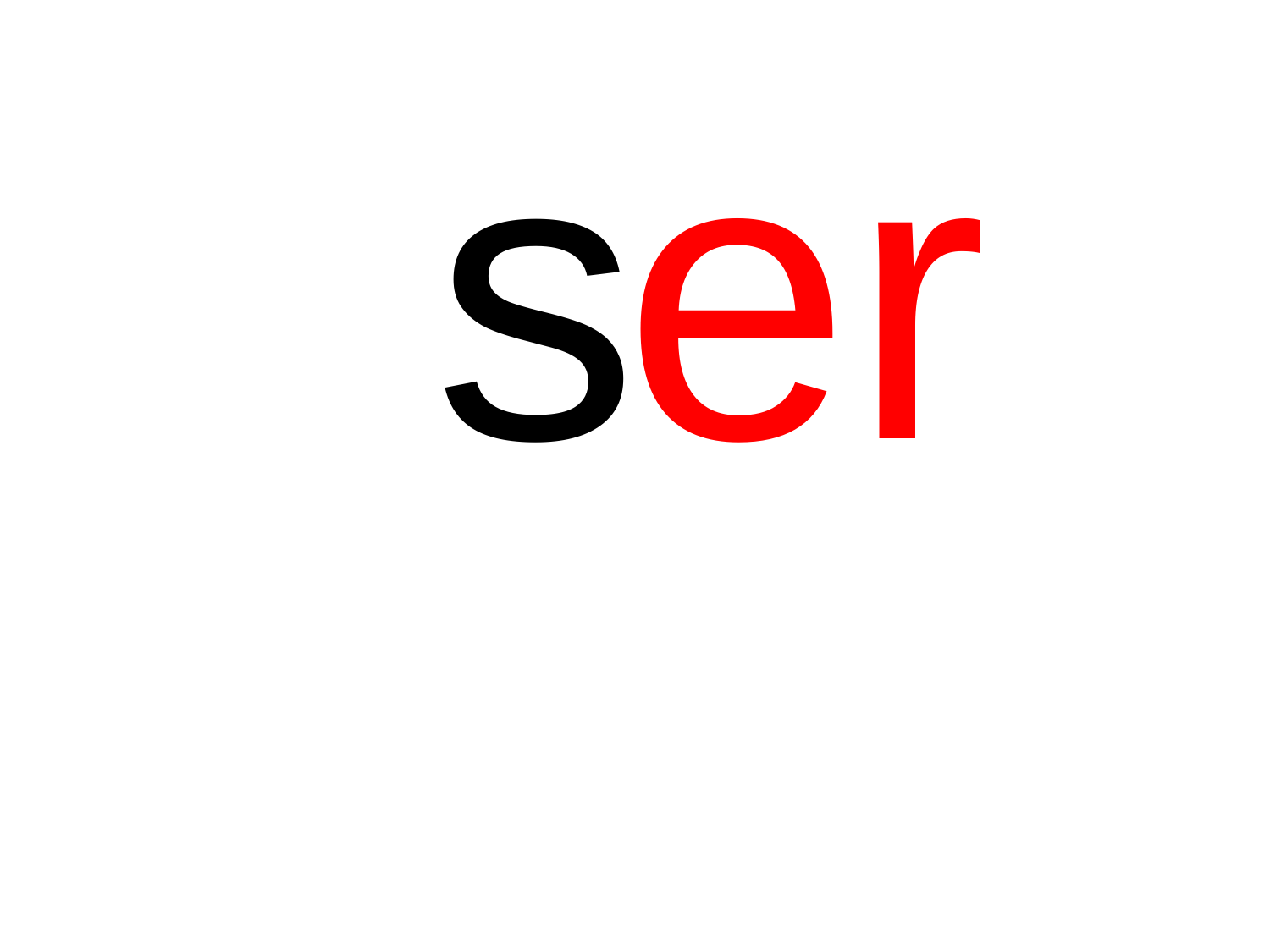

| s |
| --- |
| er |
| --- |